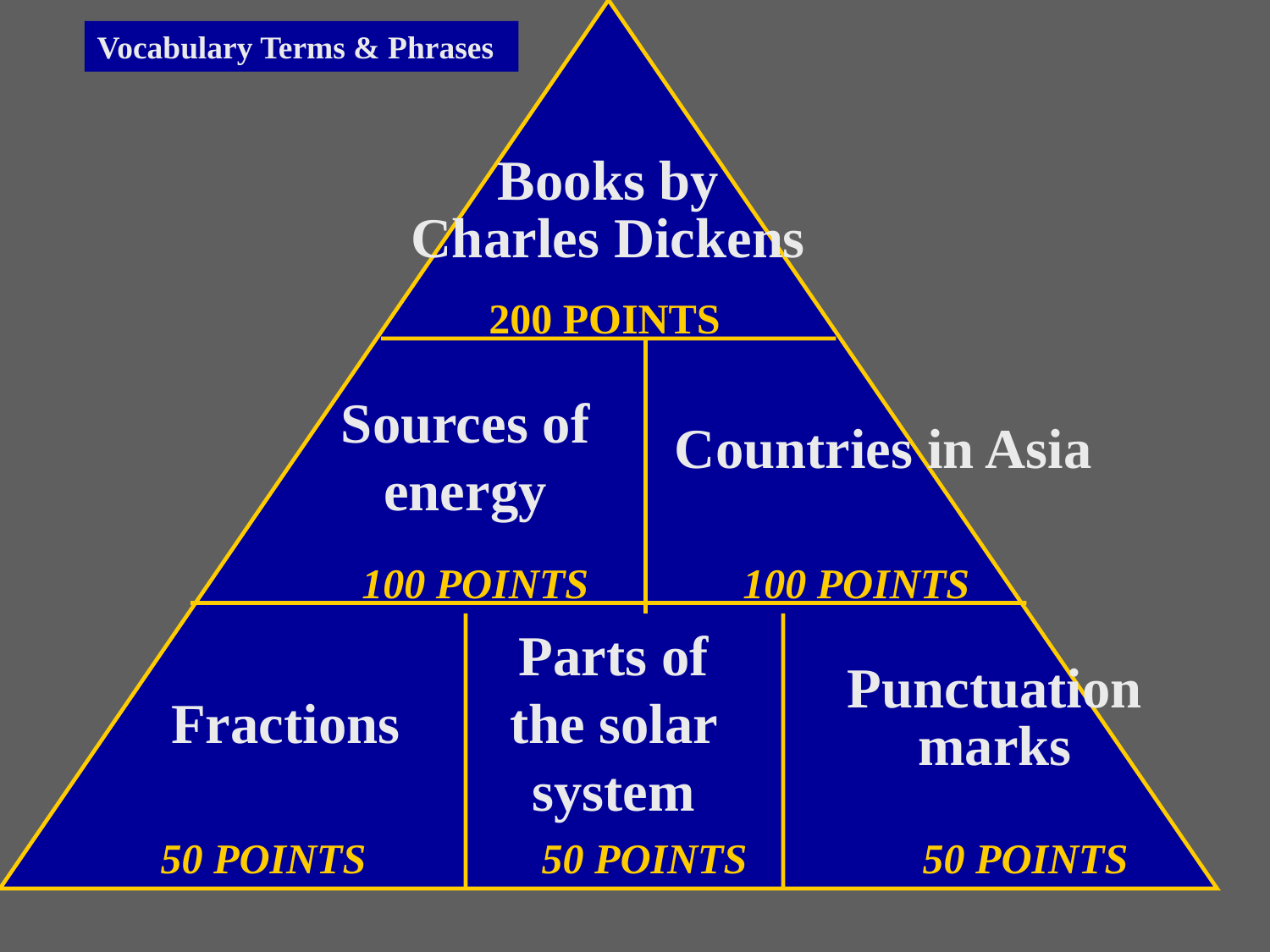

Vocabulary Terms & Phrases
Books by Charles Dickens
200 POINTS

Sources of energy
Countries in Asia
100 POINTS		100 POINTS

Parts of the solar system

Punctuation marks
Fractions
50 POINTS		50 POINTS		50 POINTS